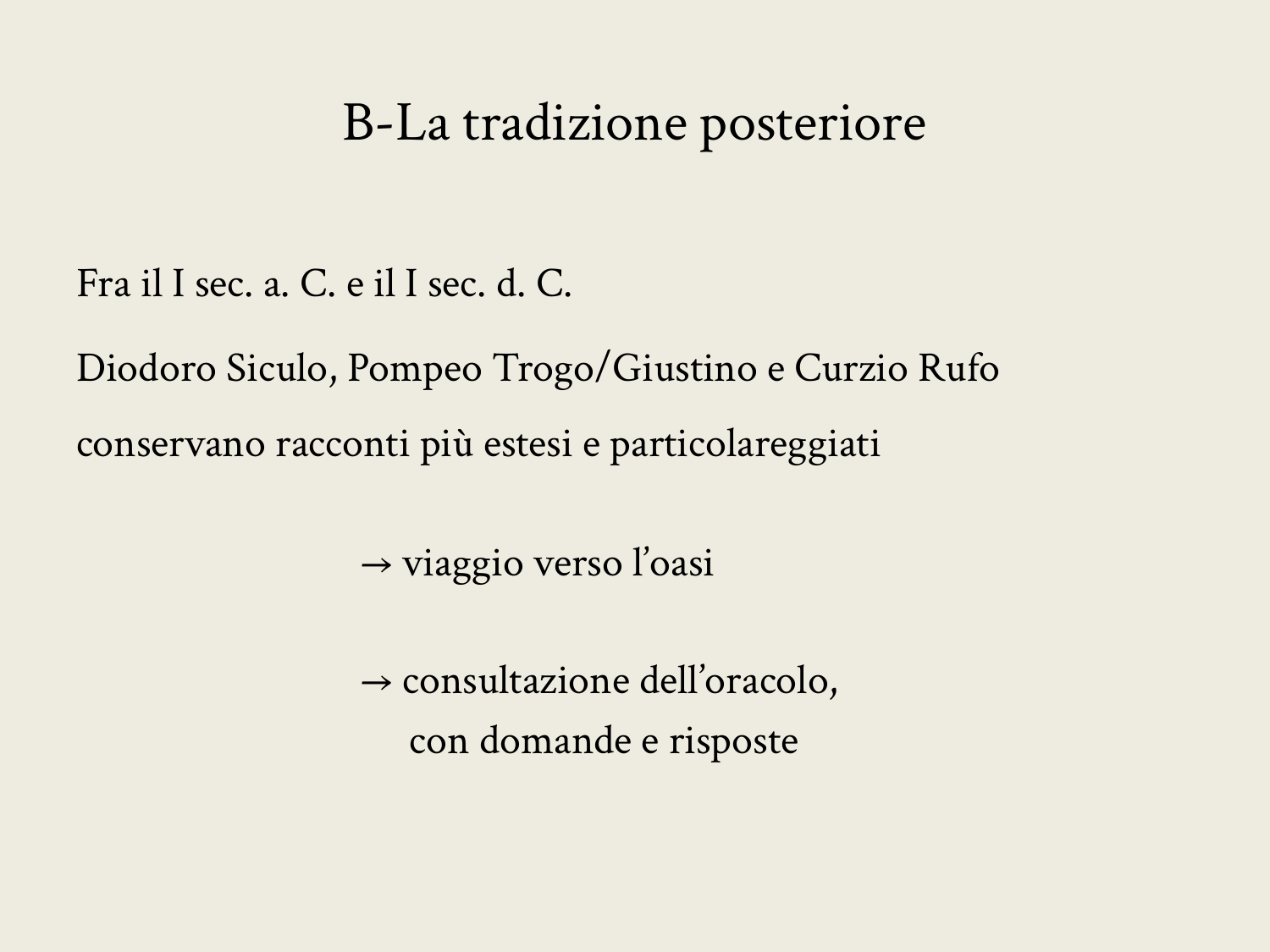

# B-La tradizione posteriore
Fra il I sec. a. C. e il I sec. d. C.
Diodoro Siculo, Pompeo Trogo/Giustino e Curzio Rufo conservano racconti più estesi e particolareggiati

                         → viaggio verso l’oasi

                         → consultazione dell’oracolo,
                              con domande e risposte